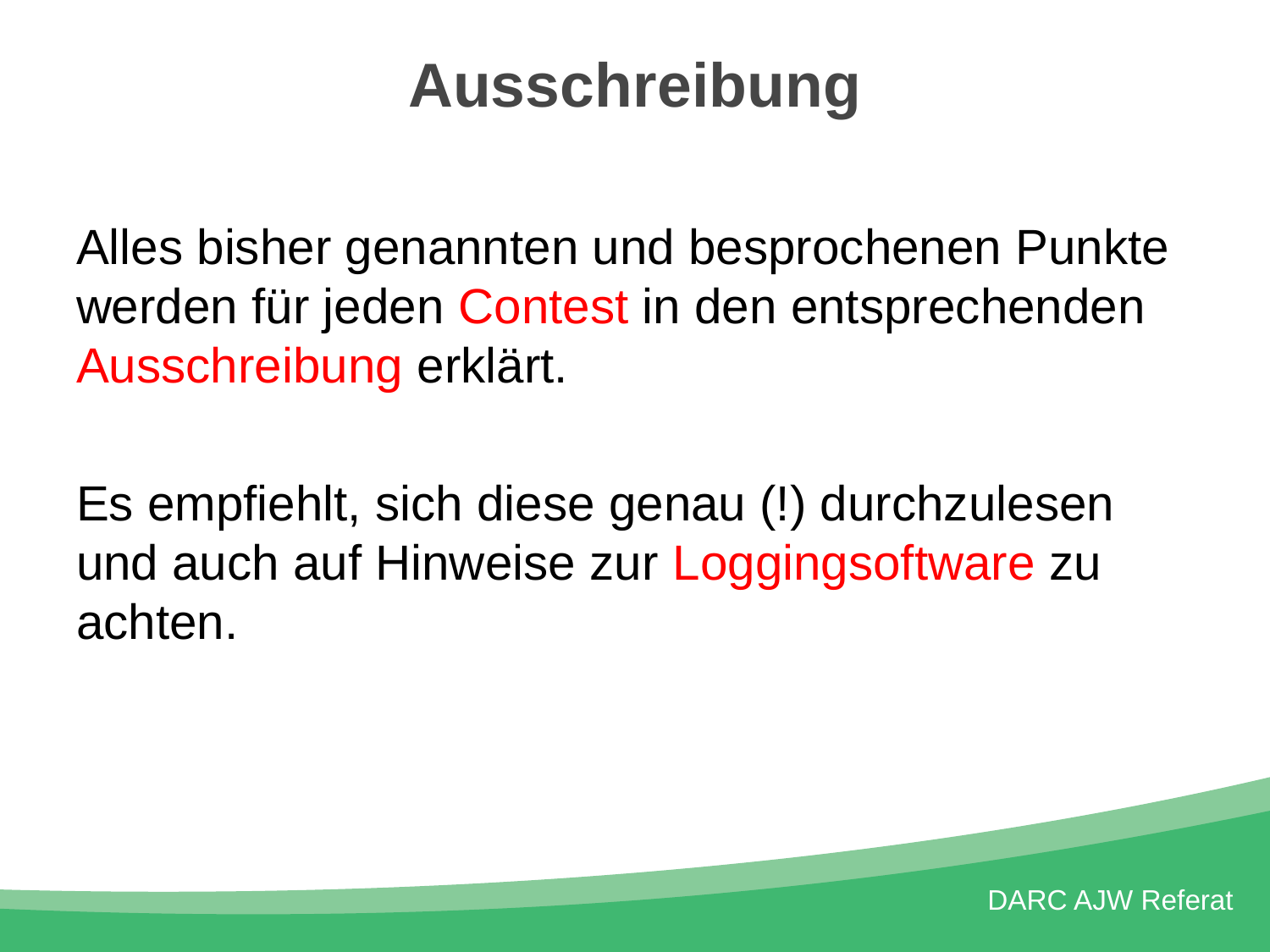

# Ausschreibung
Alles bisher genannten und besprochenen Punkte werden für jeden Contest in den entsprechenden Ausschreibung erklärt.

Es empfiehlt, sich diese genau (!) durchzulesen und auch auf Hinweise zur Loggingsoftware zu achten.